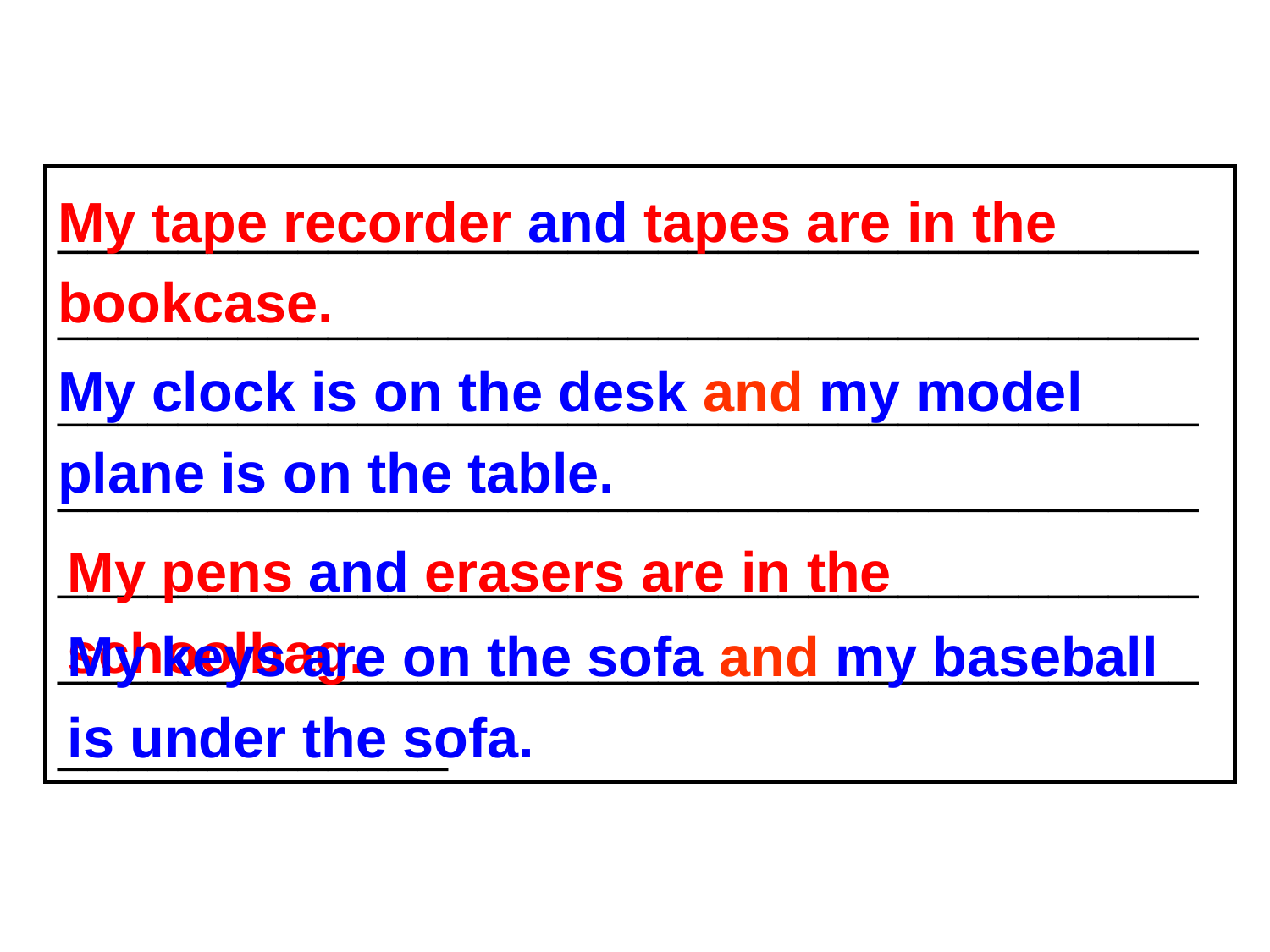

______________________________________________________________________________________________________________________________________________________________________________________________
___________________________________________________
My tape recorder and tapes are in the  bookcase.
My clock is on the desk and my model plane is on the table.
My pens and erasers are in the schoolbag.
My keys are on the sofa and my baseball is under the sofa.